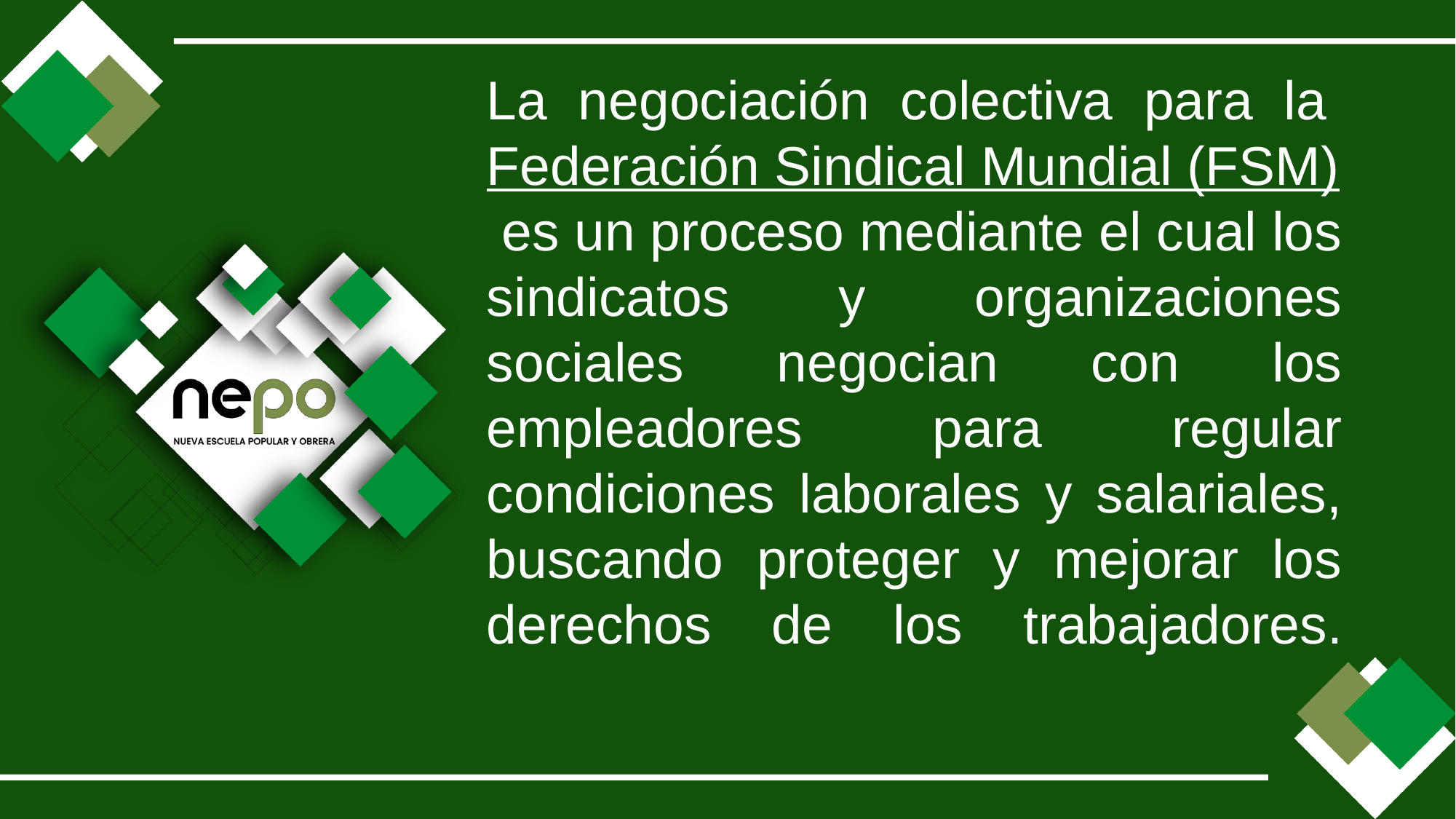

La negociación colectiva para la Federación Sindical Mundial (FSM) es un proceso mediante el cual los sindicatos y organizaciones sociales negocian con los empleadores para regular condiciones laborales y salariales, buscando proteger y mejorar los derechos de los trabajadores.